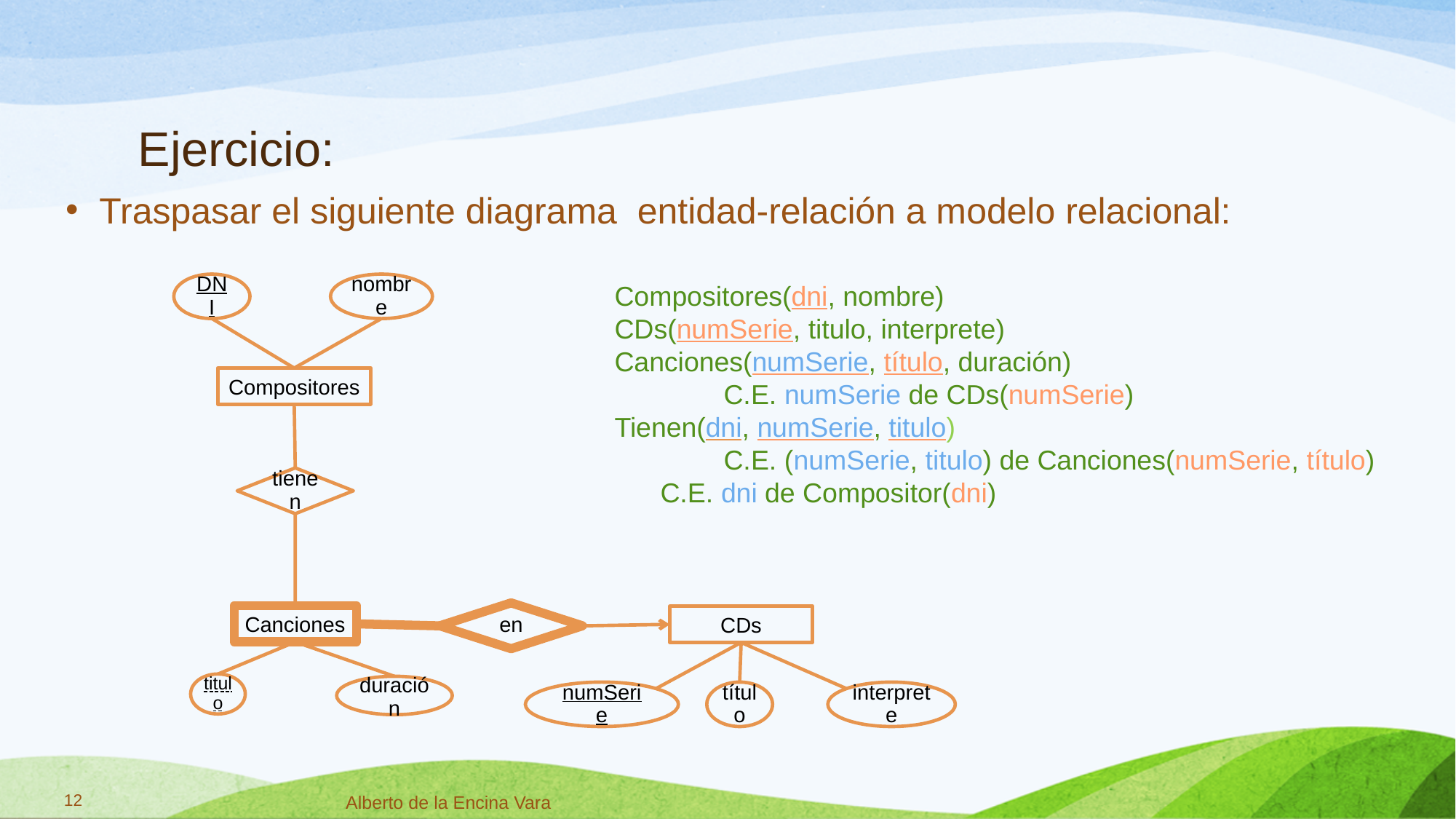

# Ejercicio:
Traspasar el siguiente diagrama  entidad-relación a modelo relacional:

DNI
nombre
Compositores
tienen
en
Canciones
duración
CDs
titulo
numSerie
título
interprete
Compositores(dni, nombre)
CDs(numSerie, titulo, interprete)
Canciones(numSerie, título, duración)
	C.E. numSerie de CDs(numSerie)
Tienen(dni, numSerie, titulo)
	C.E. (numSerie, titulo) de Canciones(numSerie, título)
      C.E. dni de Compositor(dni)

12
Alberto de la Encina Vara